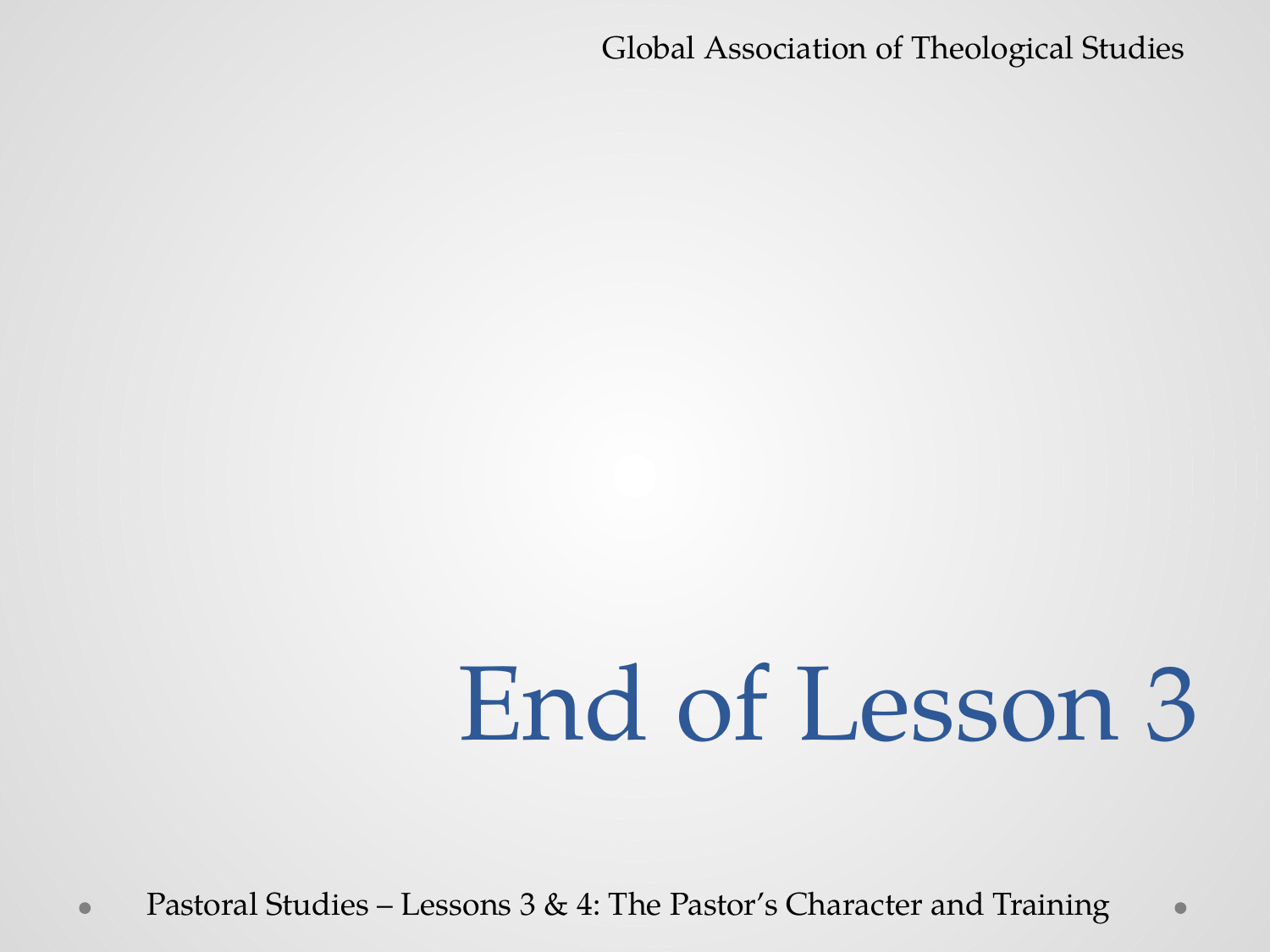

Global Association of Theological Studies
# End of Lesson 3
Pastoral Studies – Lessons 3 & 4: The Pastor’s Character and Training